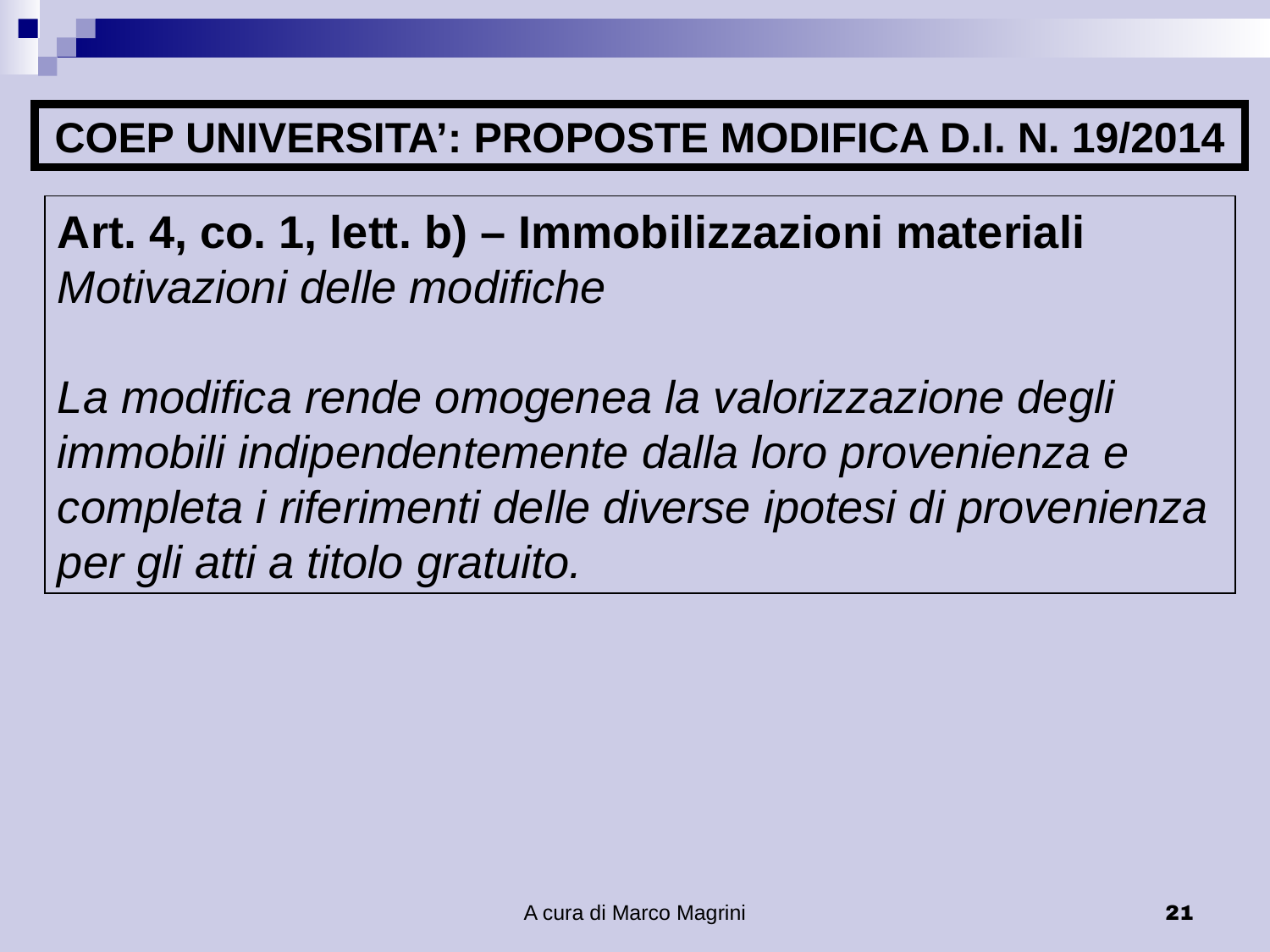

COEP UNIVERSITA’: PROPOSTE MODIFICA D.I. N. 19/2014
Art. 4, co. 1, lett. b) – Immobilizzazioni materiali
Motivazioni delle modifiche

La modifica rende omogenea la valorizzazione degli immobili indipendentemente dalla loro provenienza e completa i riferimenti delle diverse ipotesi di provenienza per gli atti a titolo gratuito.
A cura di Marco Magrini
21